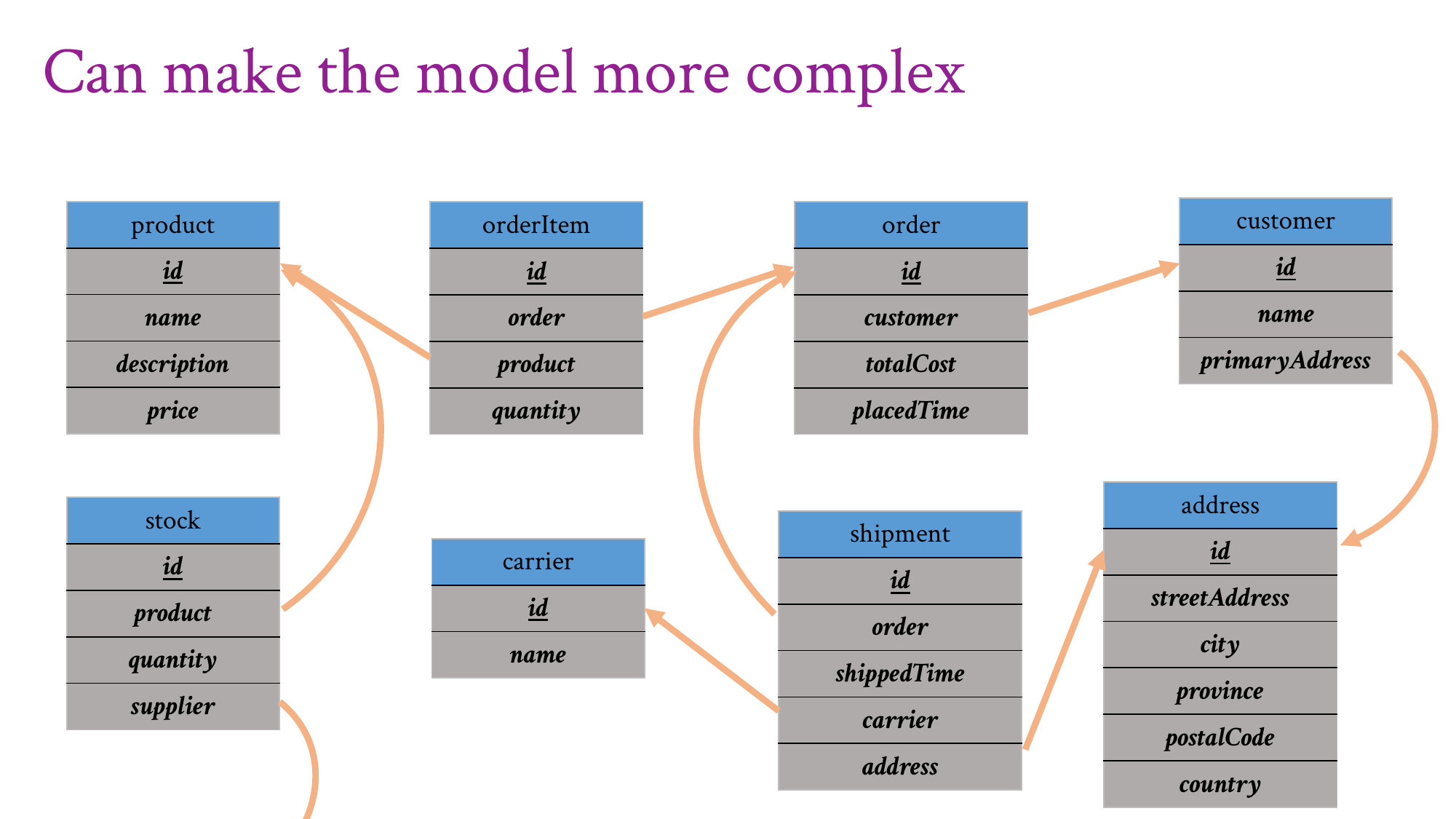

# Can make the model more complex
| customer |
| --- |
| id |
| name |
| primaryAddress |
| product |
| --- |
| id |
| name |
| description |
| price |
| orderItem |
| --- |
| id |
| order |
| product |
| quantity |
| order |
| --- |
| id |
| customer |
| totalCost |
| placedTime |

| address |
| --- |
| id |
| streetAddress |
| city |
| province |
| postalCode |
| country |
| stock |
| --- |
| id |
| product |
| quantity |
| supplier |
| shipment |
| --- |
| id |
| order |
| shippedTime |
| carrier |
| address |
| carrier |
| --- |
| id |
| name |